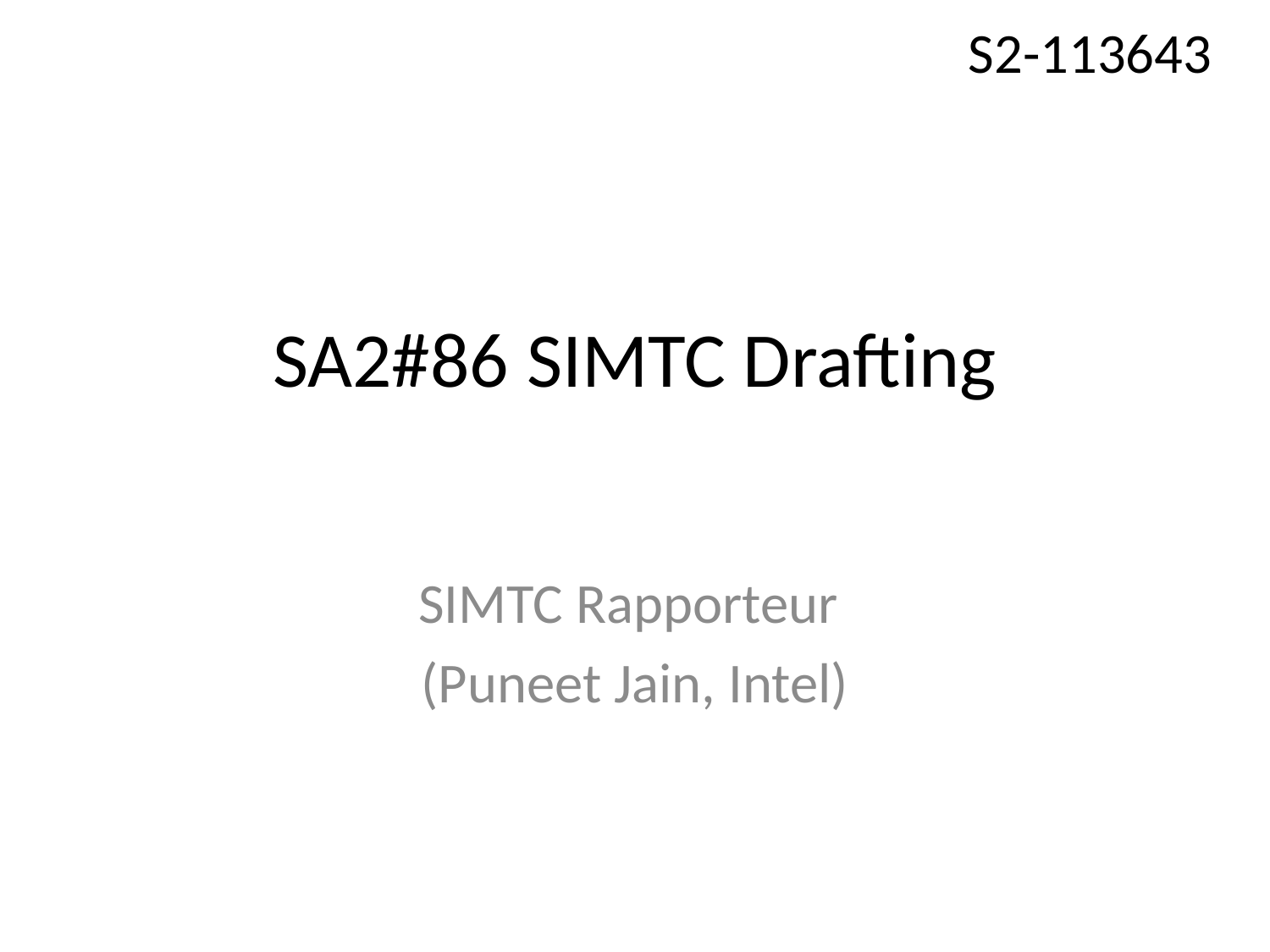

S2-113643
# SA2#86 SIMTC Drafting
SIMTC Rapporteur
(Puneet Jain, Intel)